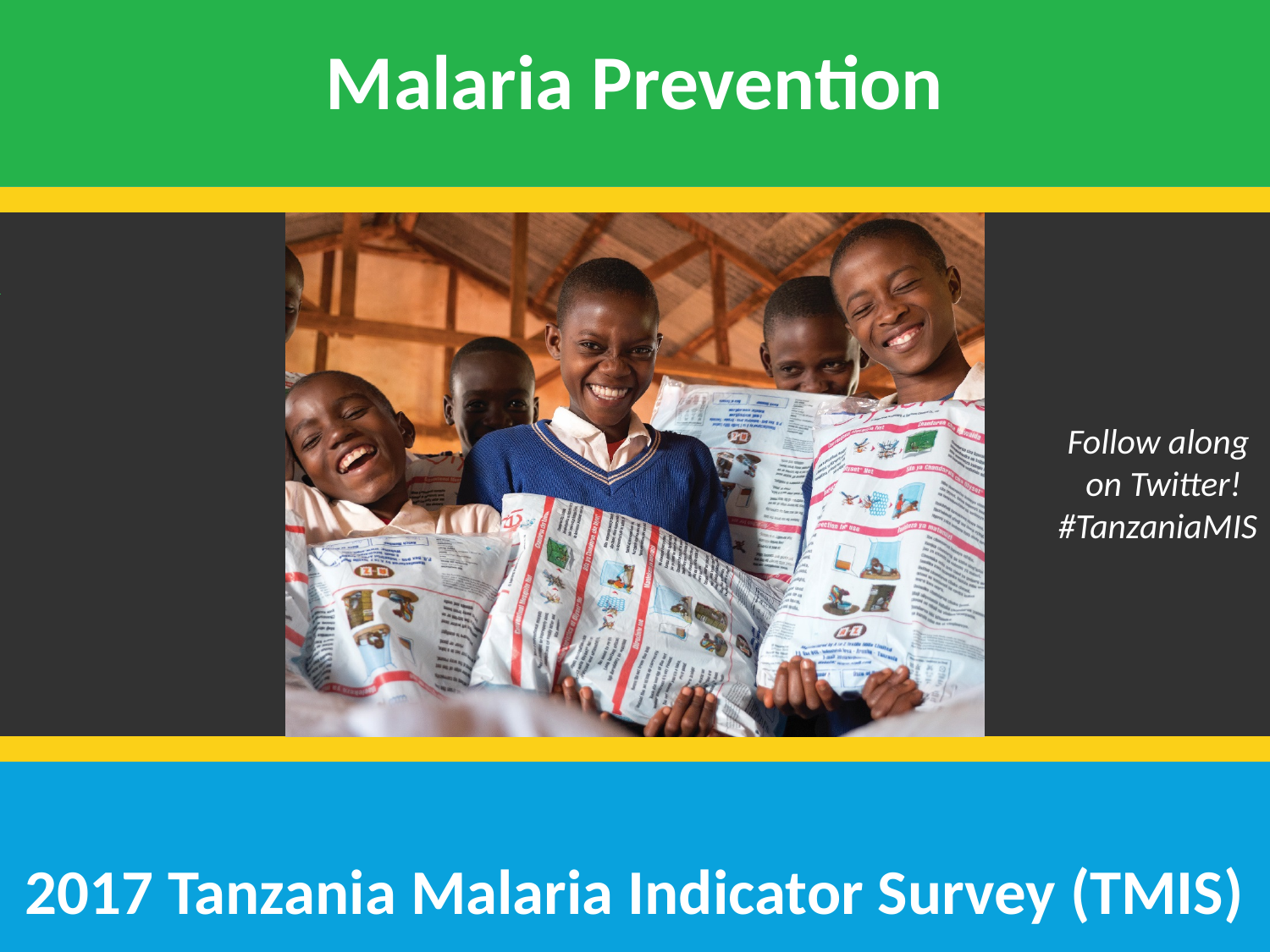

Malaria Prevention
Follow along
on Twitter!
#TanzaniaMIS